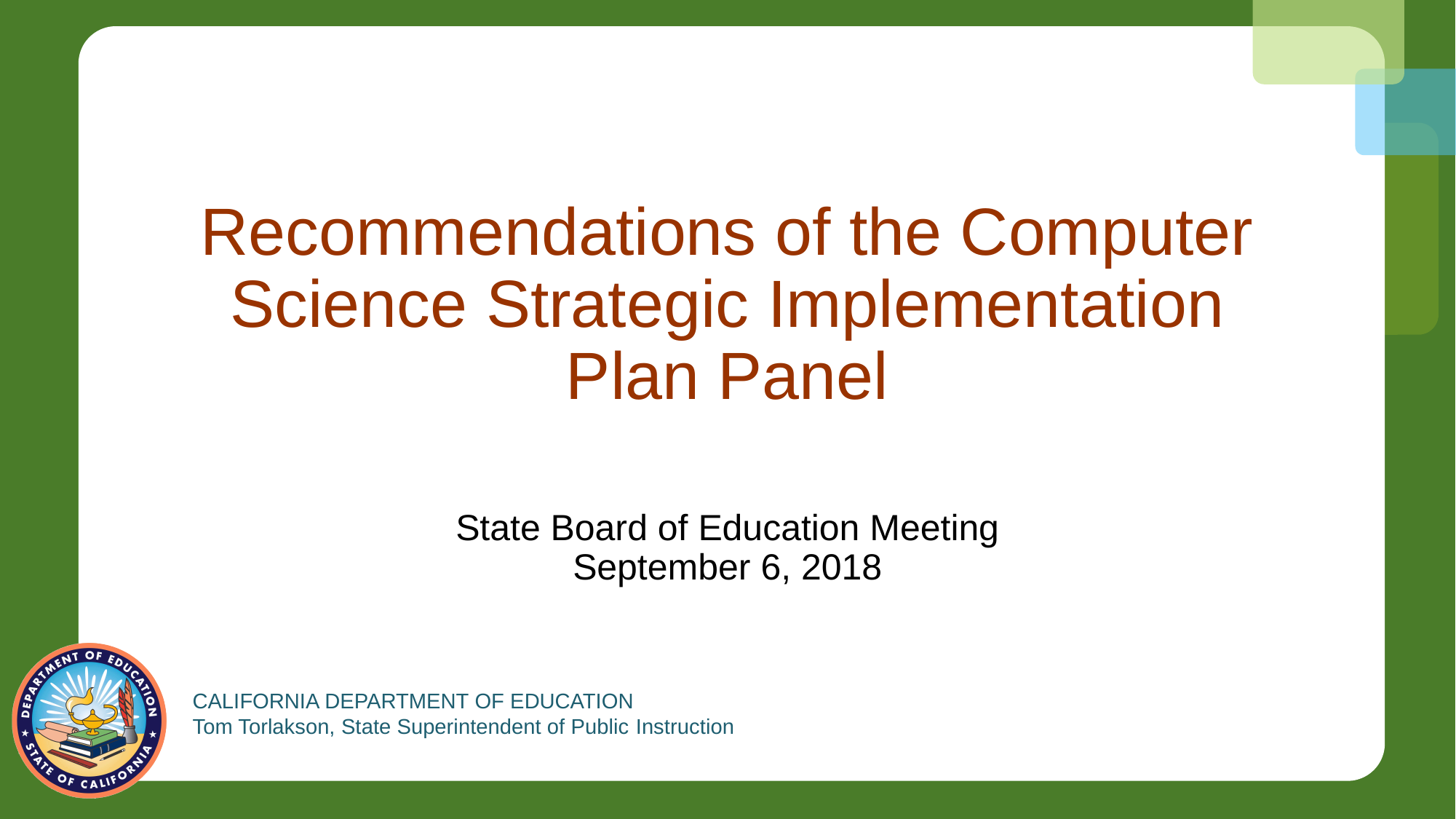

# Recommendations of the Computer Science Strategic Implementation Plan Panel

State Board of Education Meeting
September 6, 2018